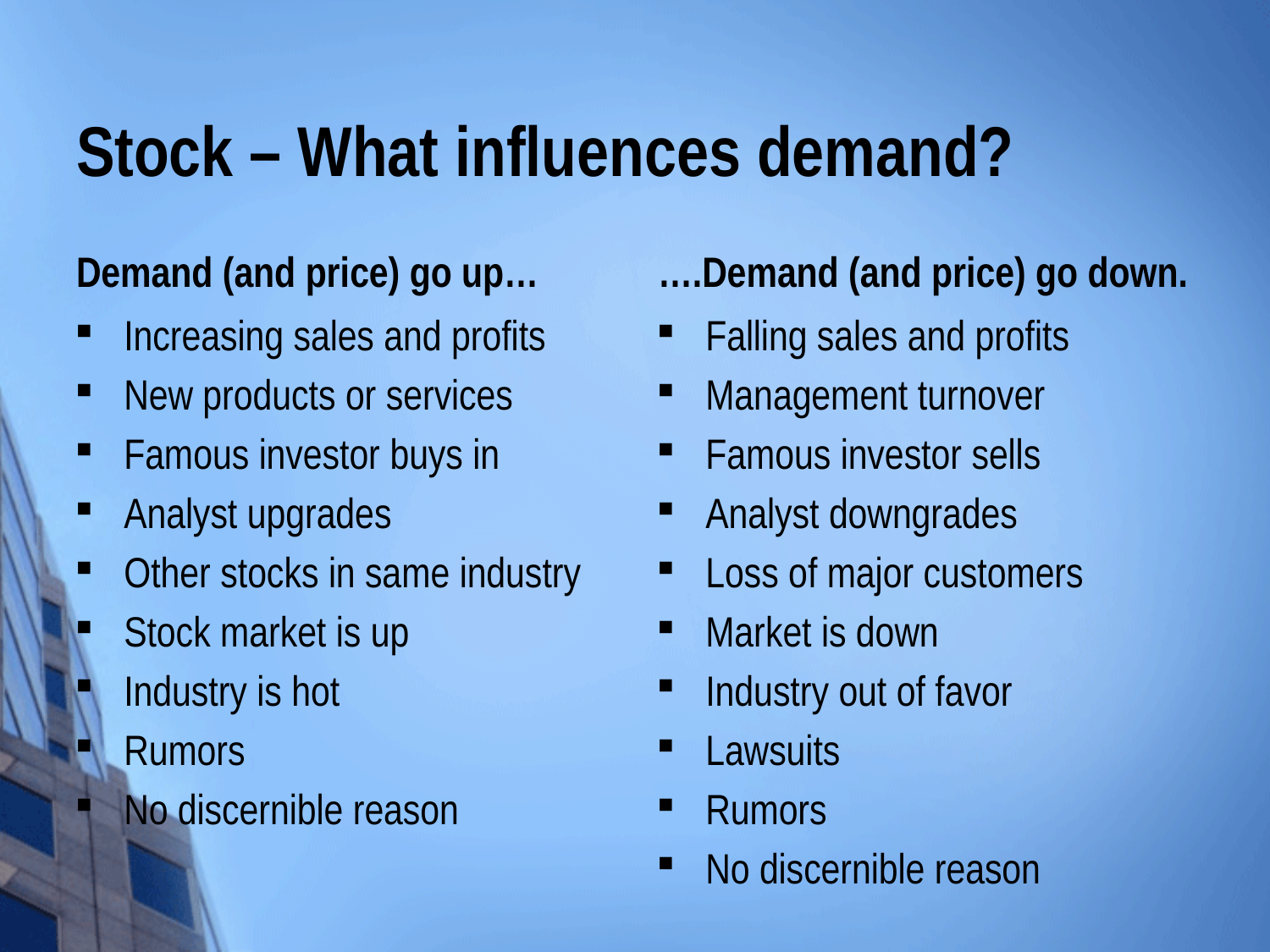

# Stock – What influences demand?
Demand (and price) go up…
….Demand (and price) go down.
Increasing sales and profits
New products or services
Famous investor buys in
Analyst upgrades
Other stocks in same industry
Stock market is up
Industry is hot
Rumors
No discernible reason
Falling sales and profits
Management turnover
Famous investor sells
Analyst downgrades
Loss of major customers
Market is down
Industry out of favor
Lawsuits
Rumors
No discernible reason